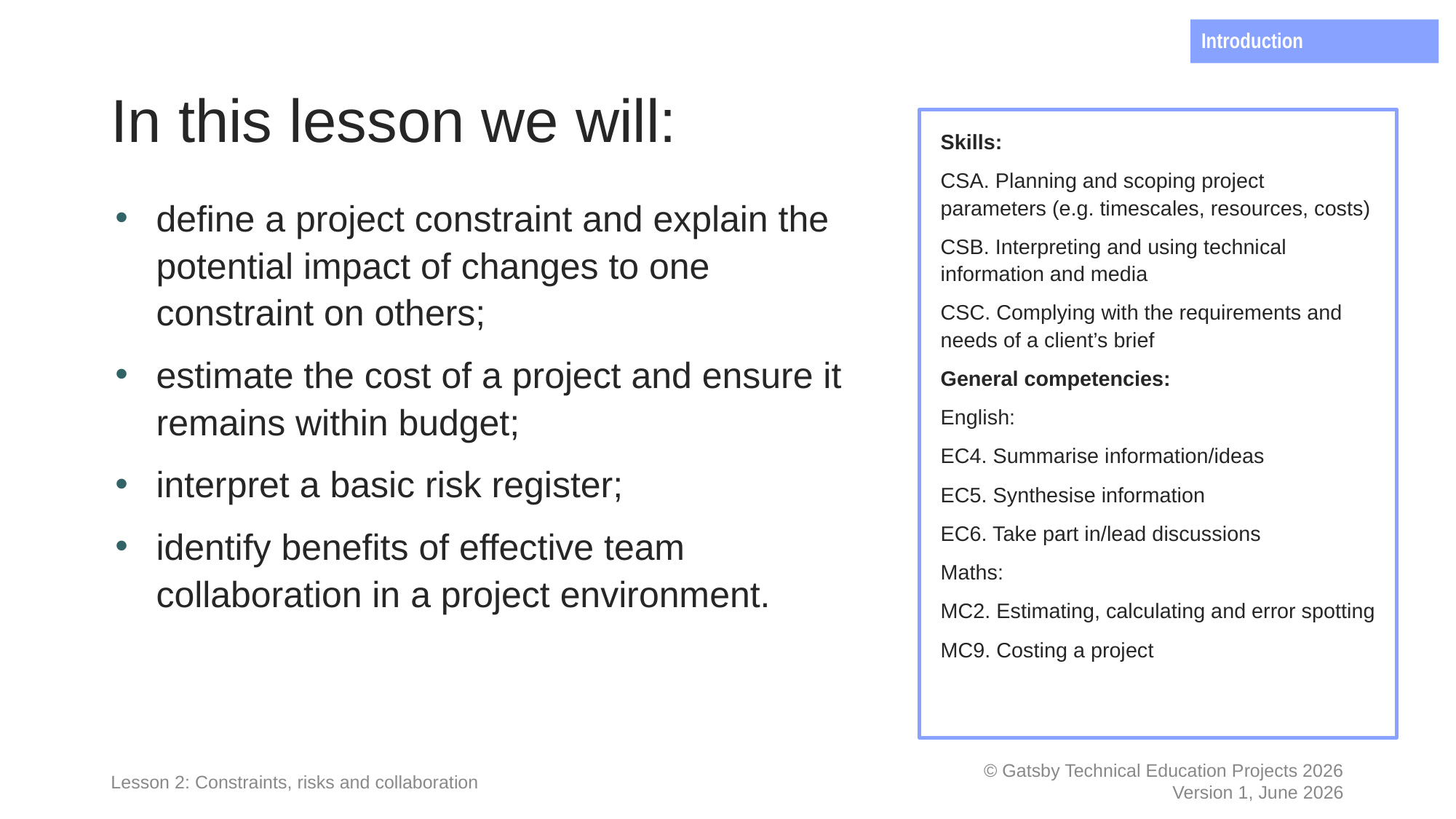

Introduction
# In this lesson we will:
Skills:
CSA. Planning and scoping project parameters (e.g. timescales, resources, costs)
CSB. Interpreting and using technical information and media
CSC. Complying with the requirements and needs of a client’s brief
General competencies:
English:
EC4. Summarise information/ideas
EC5. Synthesise information
EC6. Take part in/lead discussions
Maths:
MC2. Estimating, calculating and error spotting
MC9. Costing a project
define a project constraint and explain the potential impact of changes to one constraint on others;
estimate the cost of a project and ensure it remains within budget;
interpret a basic risk register;
identify benefits of effective team collaboration in a project environment.
Lesson 2: Constraints, risks and collaboration